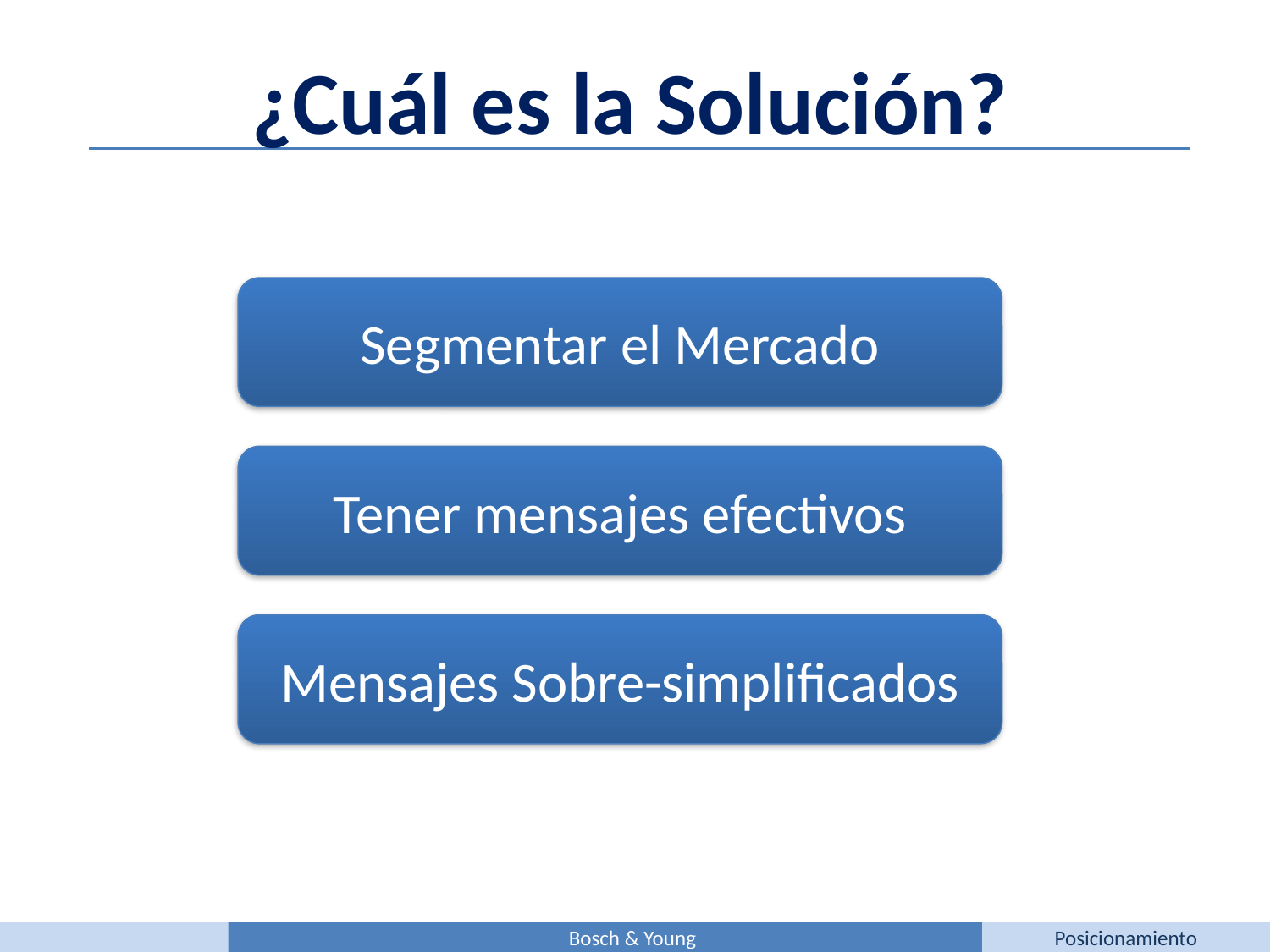

¿Cuál es la Solución?
Segmentar el Mercado
Tener mensajes efectivos
Mensajes Sobre-simplificados

Bosch & Young
Posicionamiento